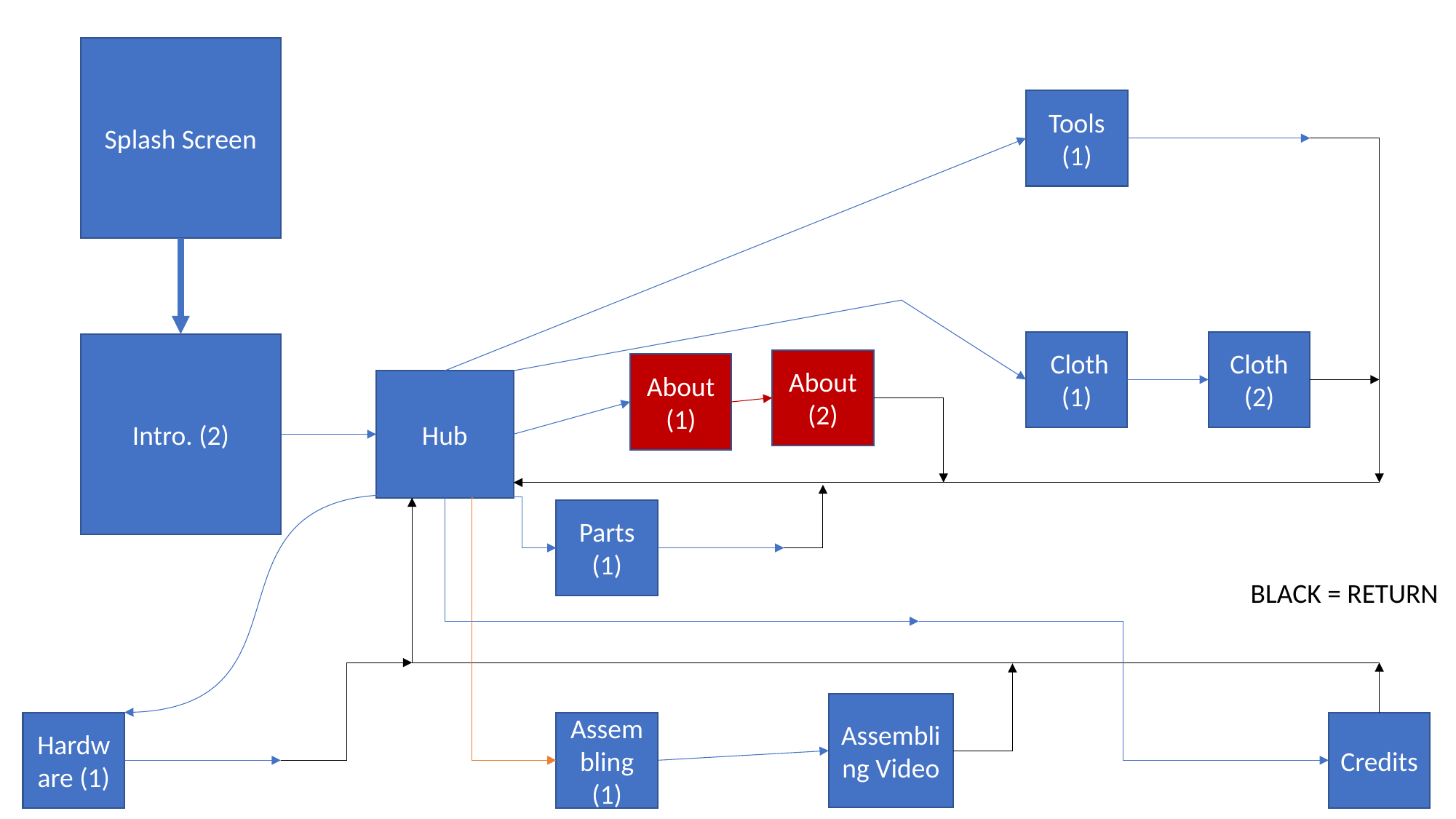

Splash Screen
Tools (1)
 Cloth (1)
Cloth (2)
Intro. (2)
About (2)
About (1)
Hub
Parts (1)
BLACK = RETURN
Assembling Video
Hardware (1)
Assembling (1)
Credits